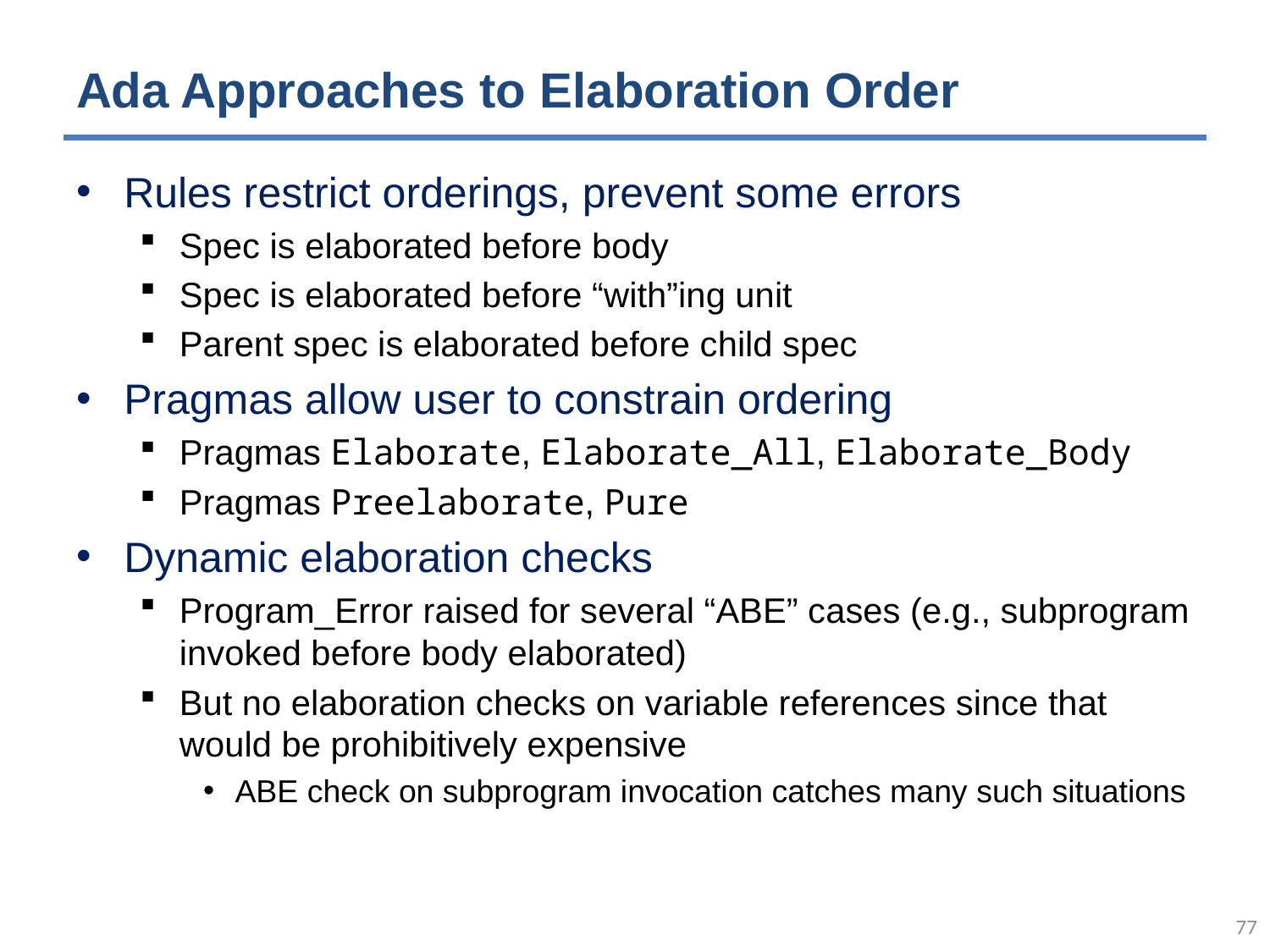

# Ada Approaches to Elaboration Order
Rules restrict orderings, prevent some errors
Spec is elaborated before body
Spec is elaborated before “with”ing unit
Parent spec is elaborated before child spec
Pragmas allow user to constrain ordering
Pragmas Elaborate, Elaborate_All, Elaborate_Body
Pragmas Preelaborate, Pure
Dynamic elaboration checks
Program_Error raised for several “ABE” cases (e.g., subprogram invoked before body elaborated)
But no elaboration checks on variable references since that would be prohibitively expensive
ABE check on subprogram invocation catches many such situations
77